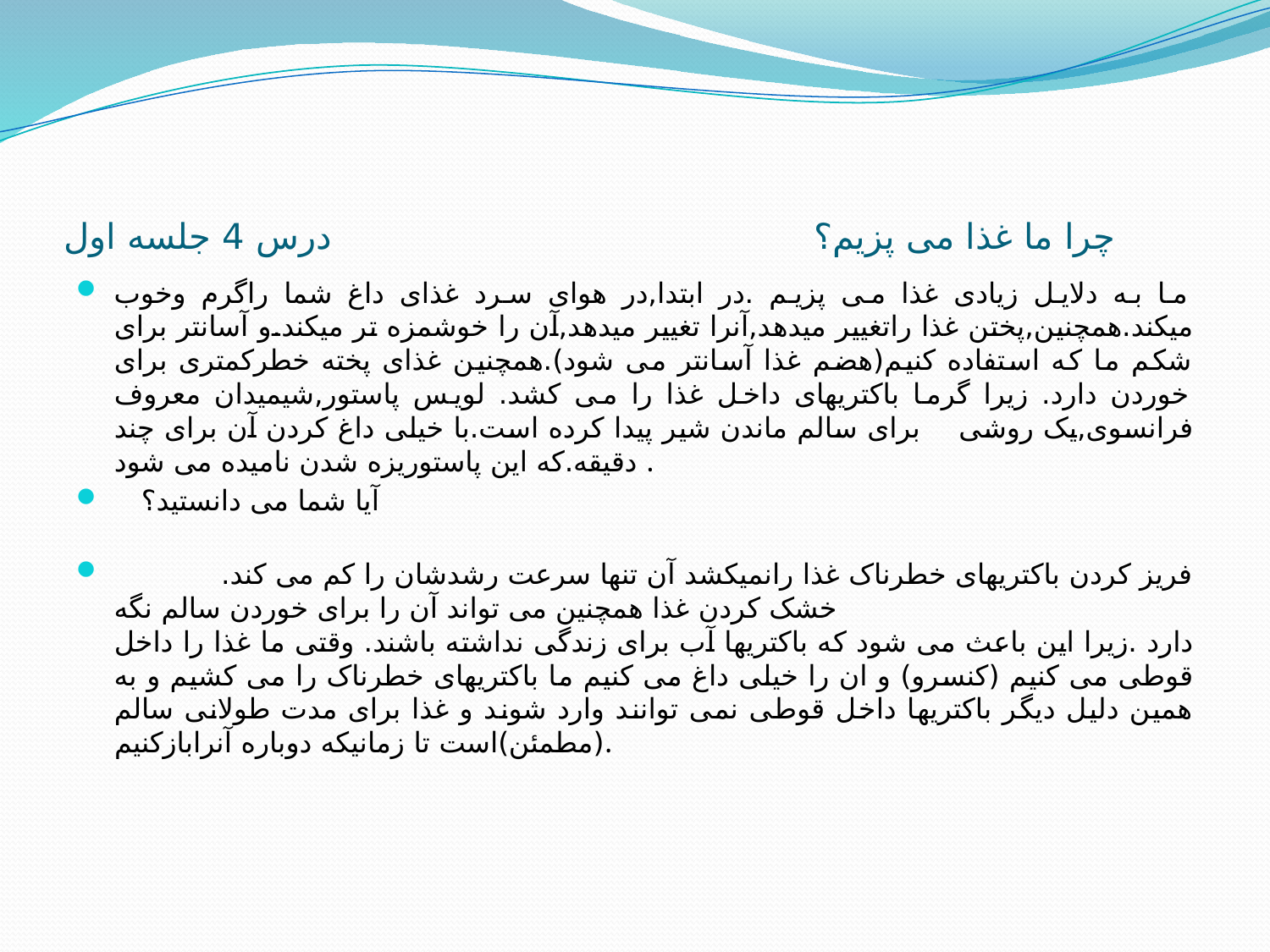

# چرا ما غذا می پزیم؟                                           درس 4 جلسه اول
ما به دلایل زیادی غذا می پزیم .در ابتدا,در هوای سرد غذای داغ شما راگرم وخوب میکند.همچنین,پختن غذا راتغییر میدهد,آنرا تغییر میدهد,آن را خوشمزه تر میکند.و آسانتر برای شکم ما که استفاده کنیم(هضم غذا آسانتر می شود).همچنین غذای پخته خطرکمتری برای خوردن دارد. زیرا گرما باکتریهای داخل غذا را می کشد. لویس پاستور,شیمیدان معروف فرانسوی,یک روشی    برای سالم ماندن شیر پیدا کرده است.با خیلی داغ کردن آن برای چند دقیقه.که این پاستوریزه شدن نامیده می شود .
   آیا شما می دانستید؟
 فریز کردن باکتریهای خطرناک غذا رانمیکشد آن تنها سرعت رشدشان را کم می کند.                                                    خشک کردن غذا همچنین می تواند آن را برای خوردن سالم نگه دارد .زیرا این باعث می شود که باکتریها آب برای زندگی نداشته باشند. وقتی ما غذا را داخل قوطی می کنیم (کنسرو) و ان را خیلی داغ می کنیم ما باکتریهای خطرناک را می کشیم و به همین دلیل دیگر باکتریها داخل قوطی نمی توانند وارد شوند و غذا برای مدت طولانی سالم (مطمئن)است تا زمانیکه دوباره آنرابازکنیم.